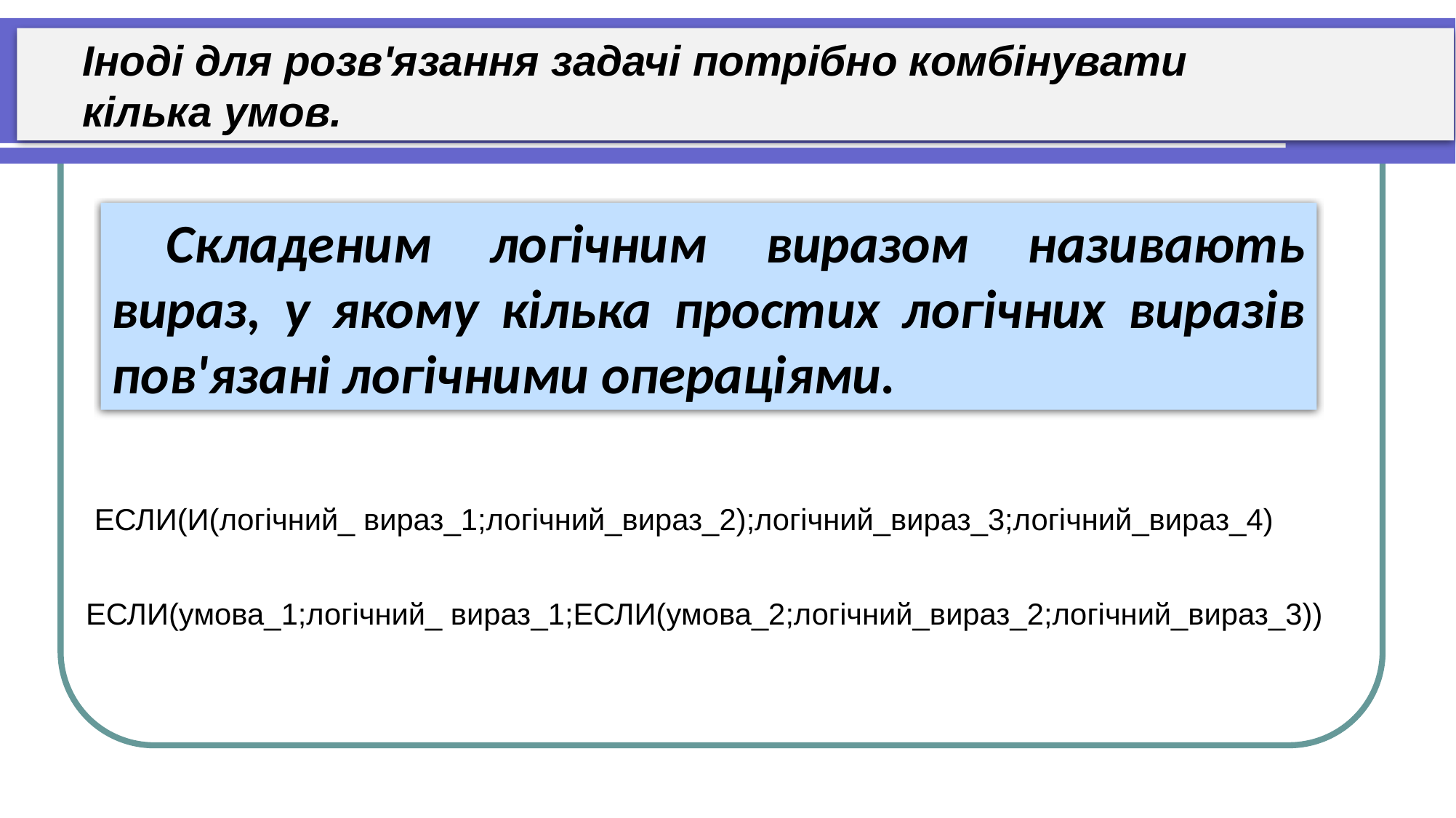

Іноді для розв'язання задачі потрібно комбінувати
кілька умов.
Складеним логічним виразом називають вираз, у якому кілька простих логічних виразів пов'язані логічними операціями.
ЕСЛИ(И(логічний_ вираз_1;логічний_вираз_2);логічний_вираз_3;логічний_вираз_4)
ЕСЛИ(умова_1;логічний_ вираз_1;ЕСЛИ(умова_2;логічний_вираз_2;логічний_вираз_3))